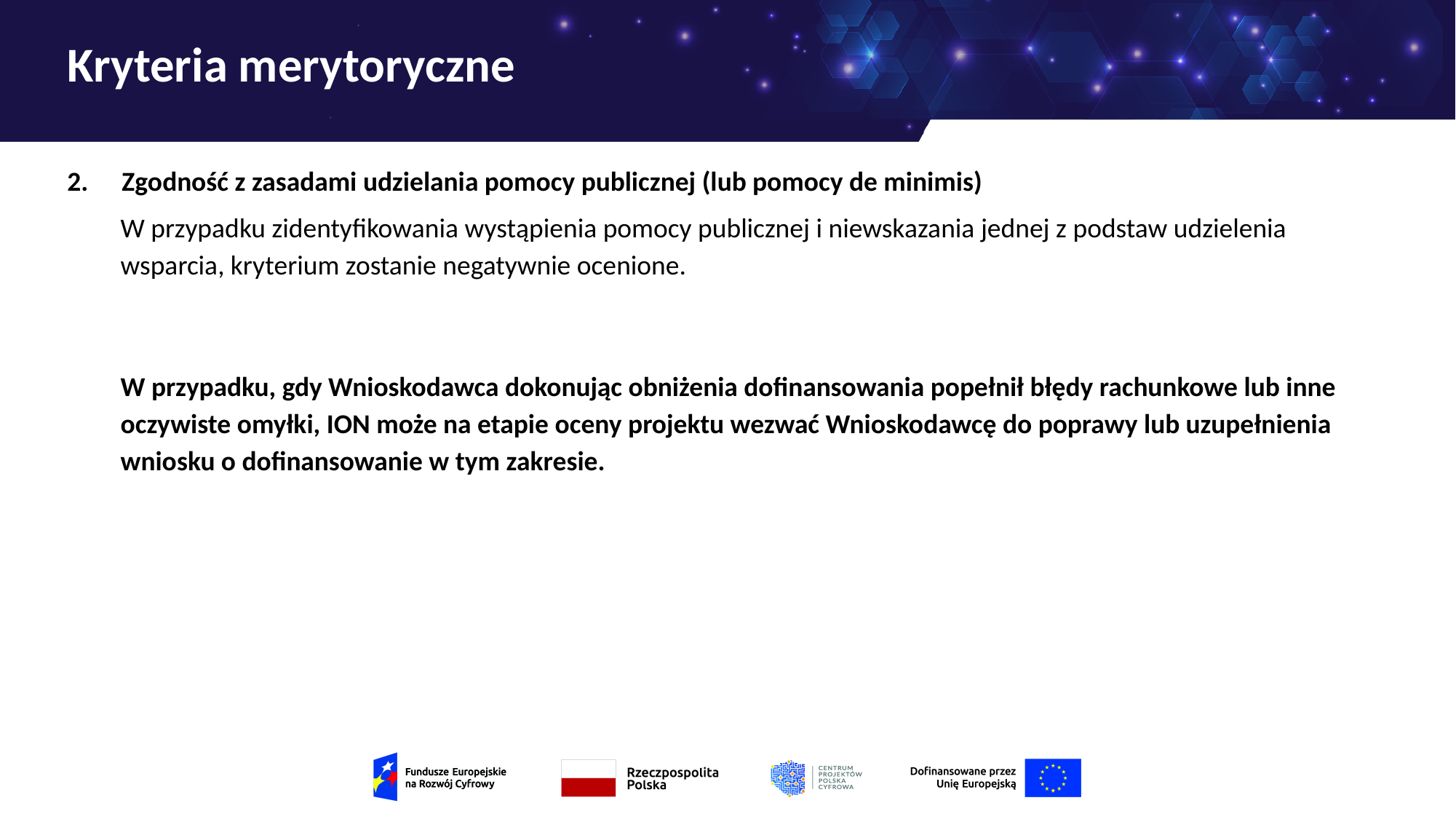

# Kryteria merytoryczne
Zgodność z zasadami udzielania pomocy publicznej (lub pomocy de minimis)
W przypadku zidentyfikowania wystąpienia pomocy publicznej i niewskazania jednej z podstaw udzielenia wsparcia, kryterium zostanie negatywnie ocenione.
W przypadku, gdy Wnioskodawca dokonując obniżenia dofinansowania popełnił błędy rachunkowe lub inne oczywiste omyłki, ION może na etapie oceny projektu wezwać Wnioskodawcę do poprawy lub uzupełnienia wniosku o dofinansowanie w tym zakresie.